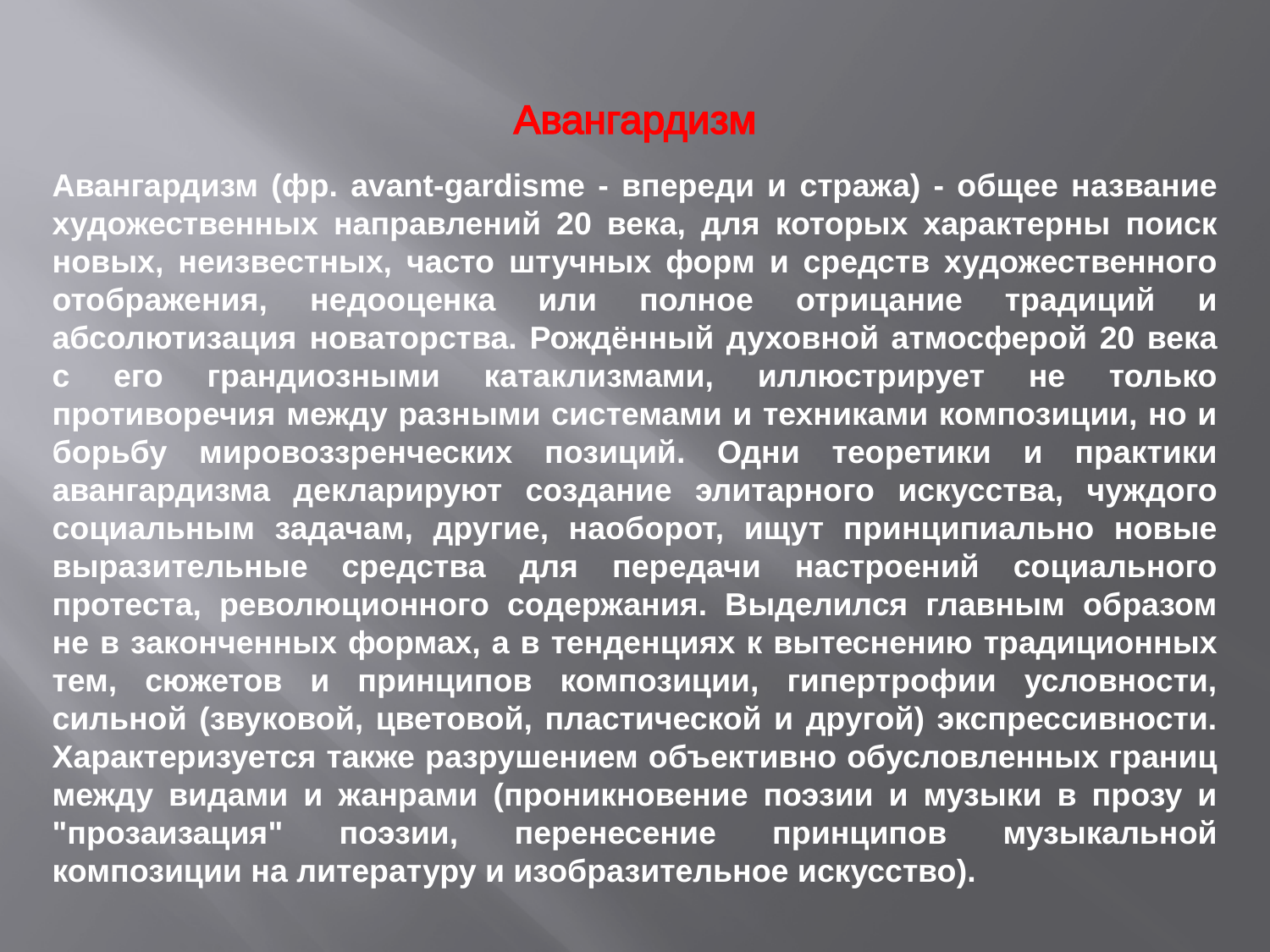

# Авангардизм
Авангардизм (фр. avant-gardisme - впереди и стража) - общее название художественных направлений 20 века, для которых характерны поиск новых, неизвестных, часто штучных форм и средств художественного отображения, недооценка или полное отрицание традиций и абсолютизация новаторства. Рождённый духовной атмосферой 20 века с его грандиозными катаклизмами, иллюстрирует не только противоречия между разными системами и техниками композиции, но и борьбу мировоззренческих позиций. Одни теоретики и практики авангардизма декларируют создание элитарного искусства, чуждого социальным задачам, другие, наоборот, ищут принципиально новые выразительные средства для передачи настроений социального протеста, революционного содержания. Выделился главным образом не в законченных формах, а в тенденциях к вытеснению традиционных тем, сюжетов и принципов композиции, гипертрофии условности, сильной (звуковой, цветовой, пластической и другой) экспрессивности. Характеризуется также разрушением объективно обусловленных границ между видами и жанрами (проникновение поэзии и музыки в прозу и "прозаизация" поэзии, перенесение принципов музыкальной композиции на литературу и изобразительное искусство).